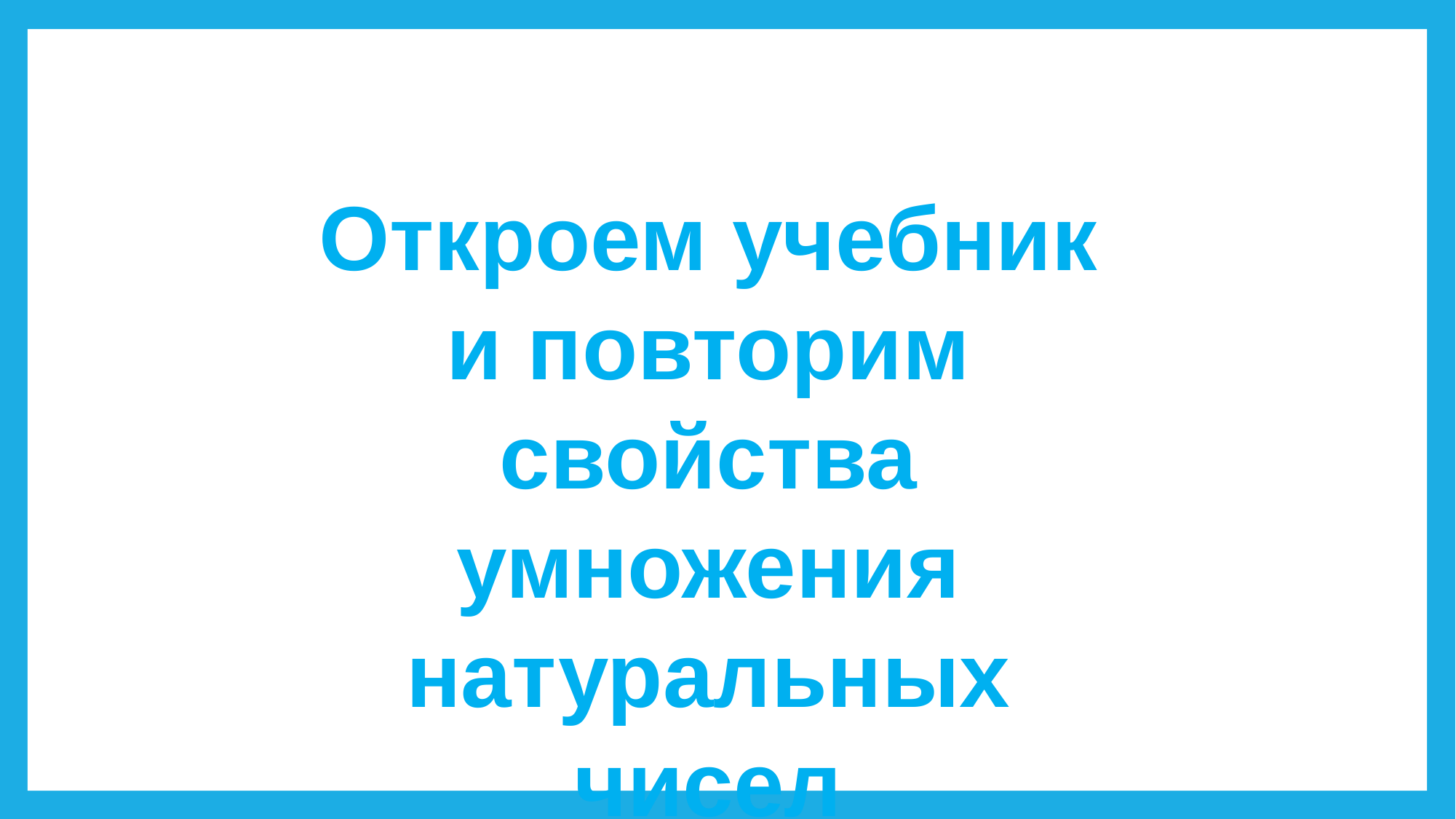

Откроем учебник и повторим свойства умножения натуральных чисел